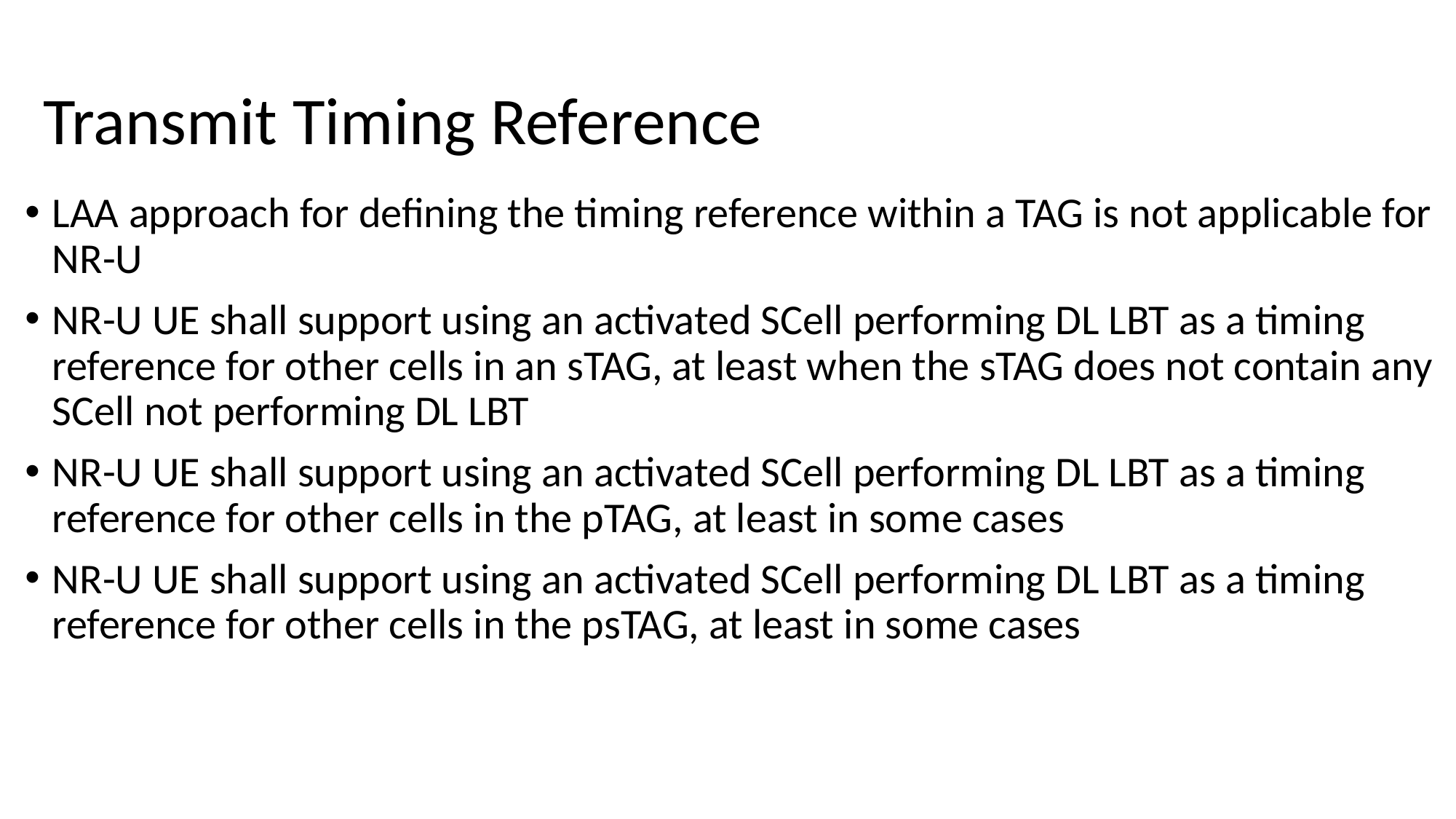

# Transmit Timing Reference
LAA approach for defining the timing reference within a TAG is not applicable for NR-U
NR-U UE shall support using an activated SCell performing DL LBT as a timing reference for other cells in an sTAG, at least when the sTAG does not contain any SCell not performing DL LBT
NR-U UE shall support using an activated SCell performing DL LBT as a timing reference for other cells in the pTAG, at least in some cases
NR-U UE shall support using an activated SCell performing DL LBT as a timing reference for other cells in the psTAG, at least in some cases